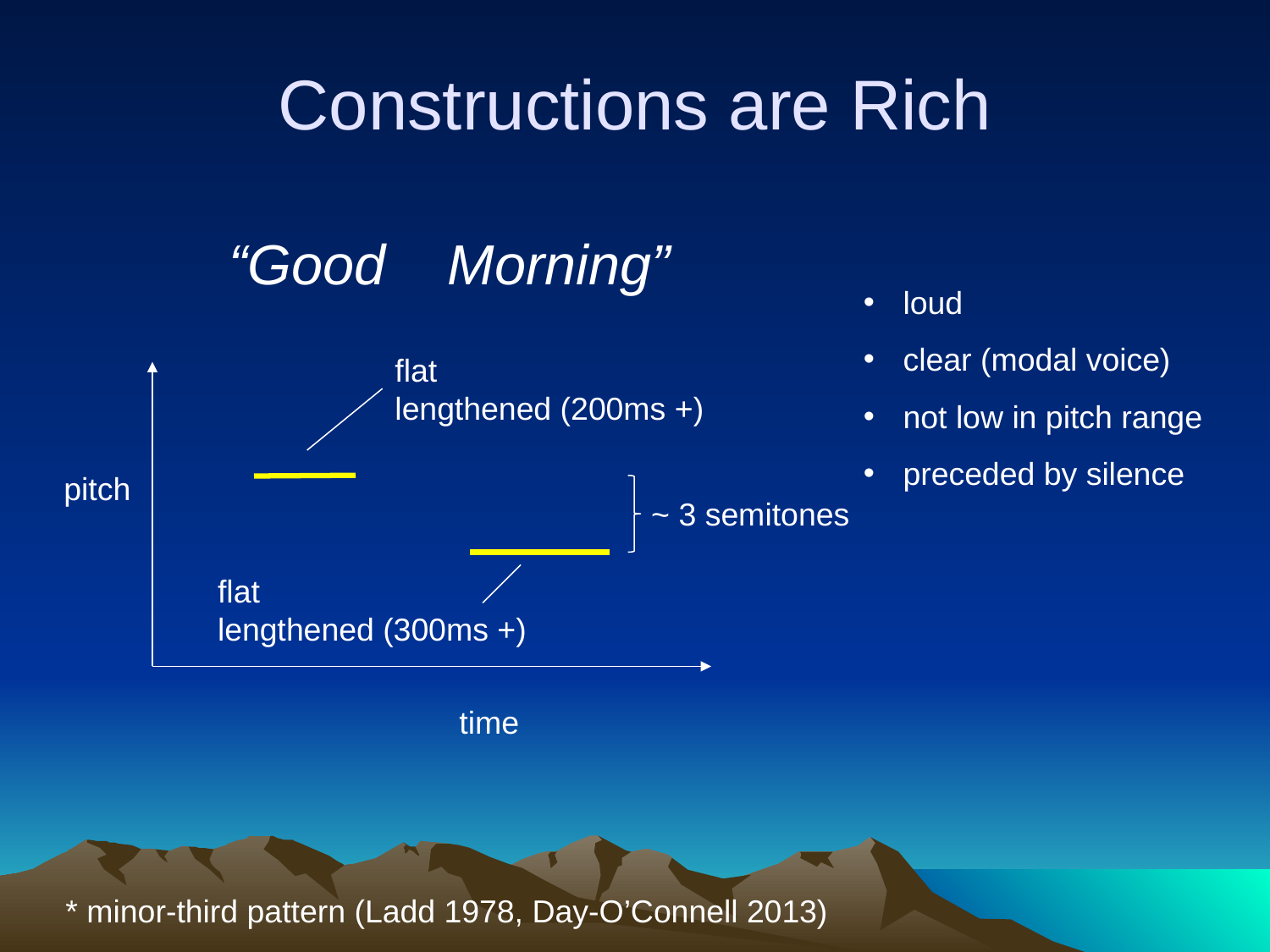

# Constructions are Rich
“Good    Morning”
loud
clear (modal voice)
not low in pitch range
preceded by silence

flat
lengthened (200ms +)
pitch

~ 3 semitones
flat
lengthened (300ms +)
time
* minor-third pattern (Ladd 1978, Day-O’Connell 2013)